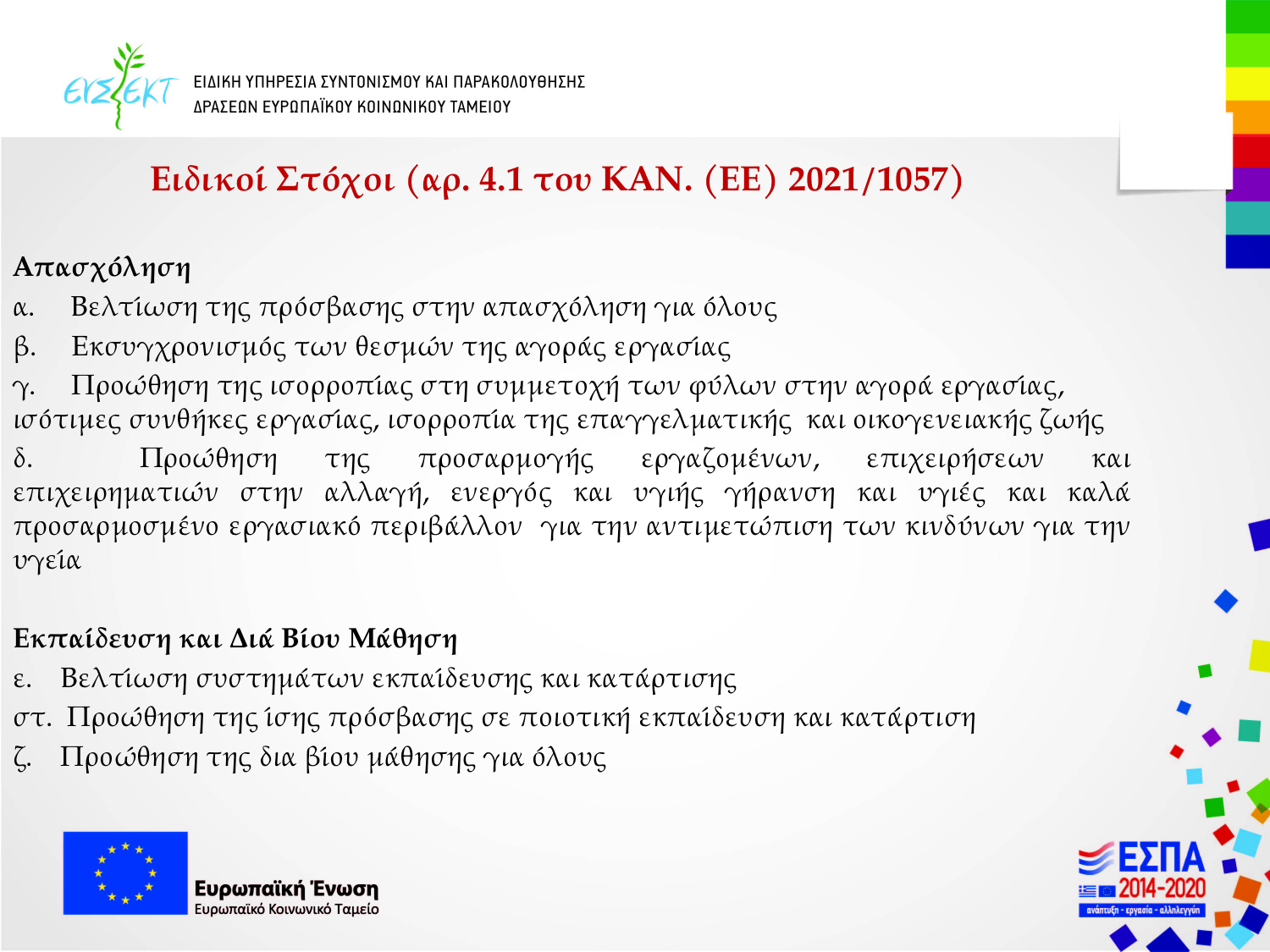

# Ειδικοί Στόχοι (αρ. 4.1 του ΚΑΝ. (ΕΕ) 2021/1057)
Απασχόληση
α.     Βελτίωση της πρόσβασης στην απασχόληση για όλους
β.     Εκσυγχρονισμός των θεσμών της αγοράς εργασίας
γ.     Προώθηση της ισορροπίας στη συμμετοχή των φύλων στην αγορά εργασίας, ισότιμες συνθήκες εργασίας, ισορροπία της επαγγελματικής  και οικογενειακής ζωής
δ.	Προώθηση της προσαρμογής εργαζομένων, επιχειρήσεων και επιχειρηματιών στην αλλαγή, ενεργός και υγιής γήρανση και υγιές και καλά προσαρμοσμένο εργασιακό περιβάλλον  για την αντιμετώπιση των κινδύνων για την υγεία

Εκπαίδευση και Διά Βίου Μάθηση
ε.    Βελτίωση συστημάτων εκπαίδευσης και κατάρτισης
στ.  Προώθηση της ίσης πρόσβασης σε ποιοτική εκπαίδευση και κατάρτιση
ζ.    Προώθηση της δια βίου μάθησης για όλους